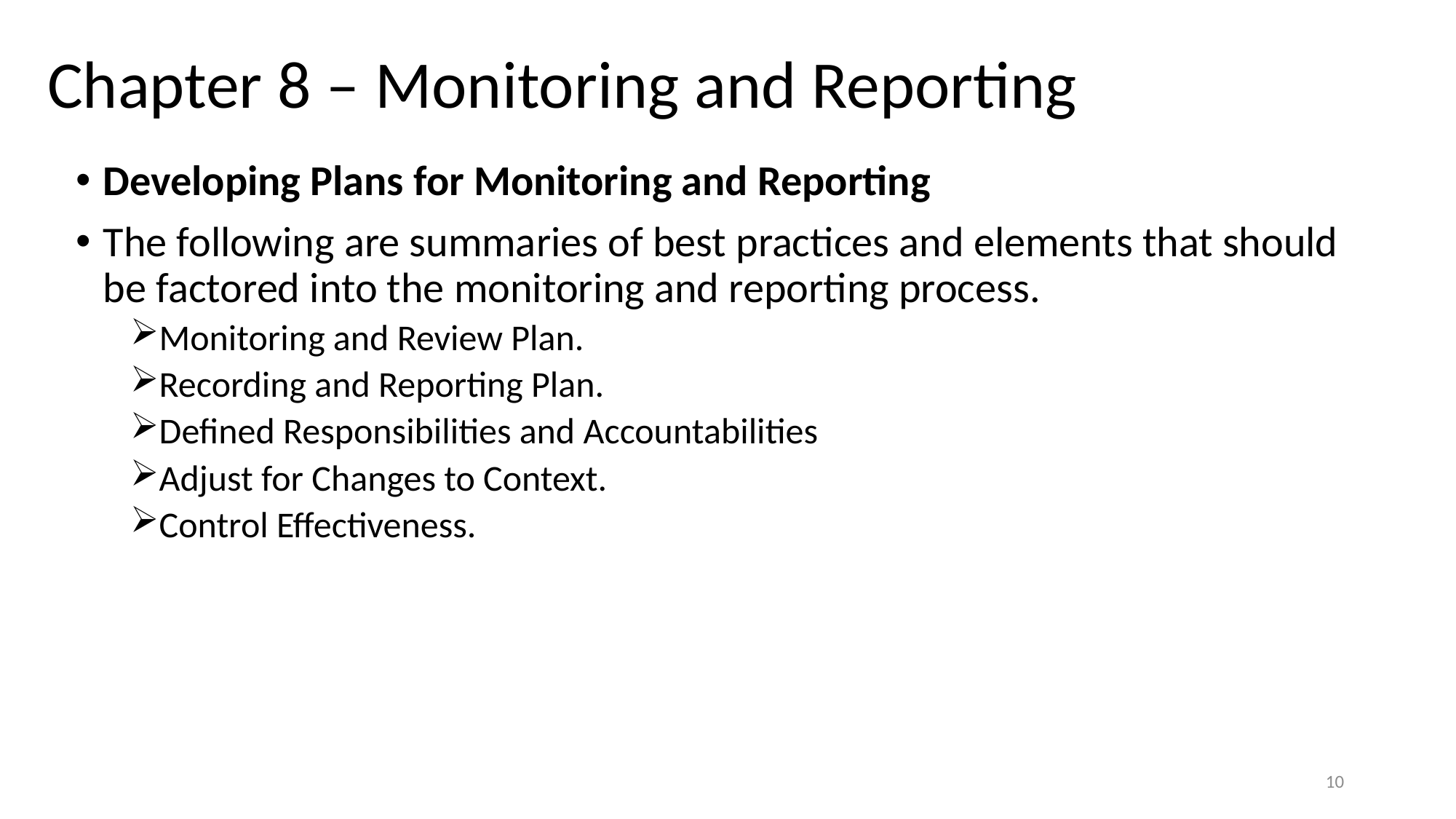

# Chapter 8 – Monitoring and Reporting
Developing Plans for Monitoring and Reporting
The following are summaries of best practices and elements that should be factored into the monitoring and reporting process.
Monitoring and Review Plan.
Recording and Reporting Plan.
Defined Responsibilities and Accountabilities
Adjust for Changes to Context.
Control Effectiveness.

10